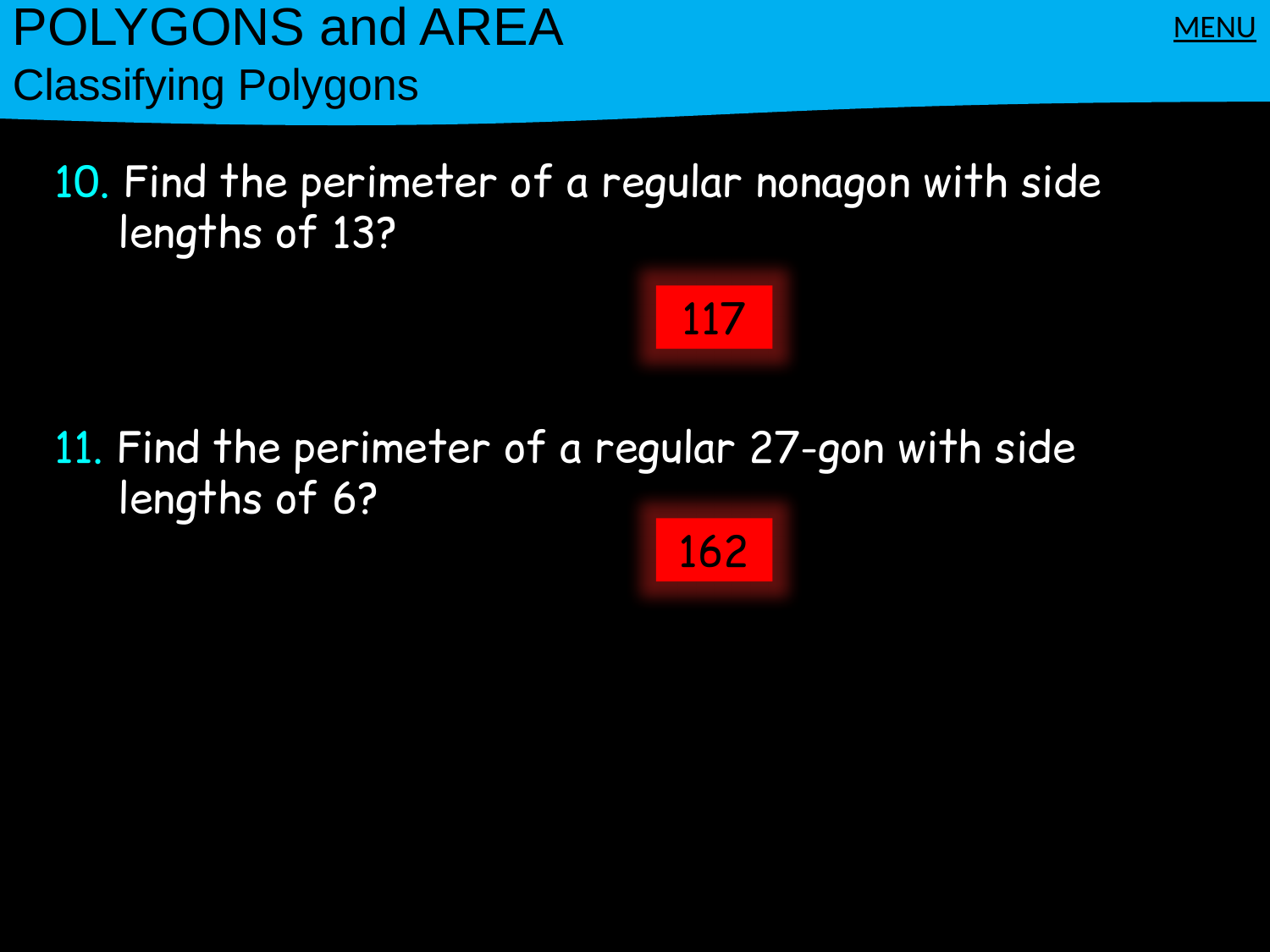

POLYGONS and AREA
Classifying Polygons
MENU
10. Find the perimeter of a regular nonagon with side
	lengths of 13?
117
11. Find the perimeter of a regular 27-gon with side
	lengths of 6?
162